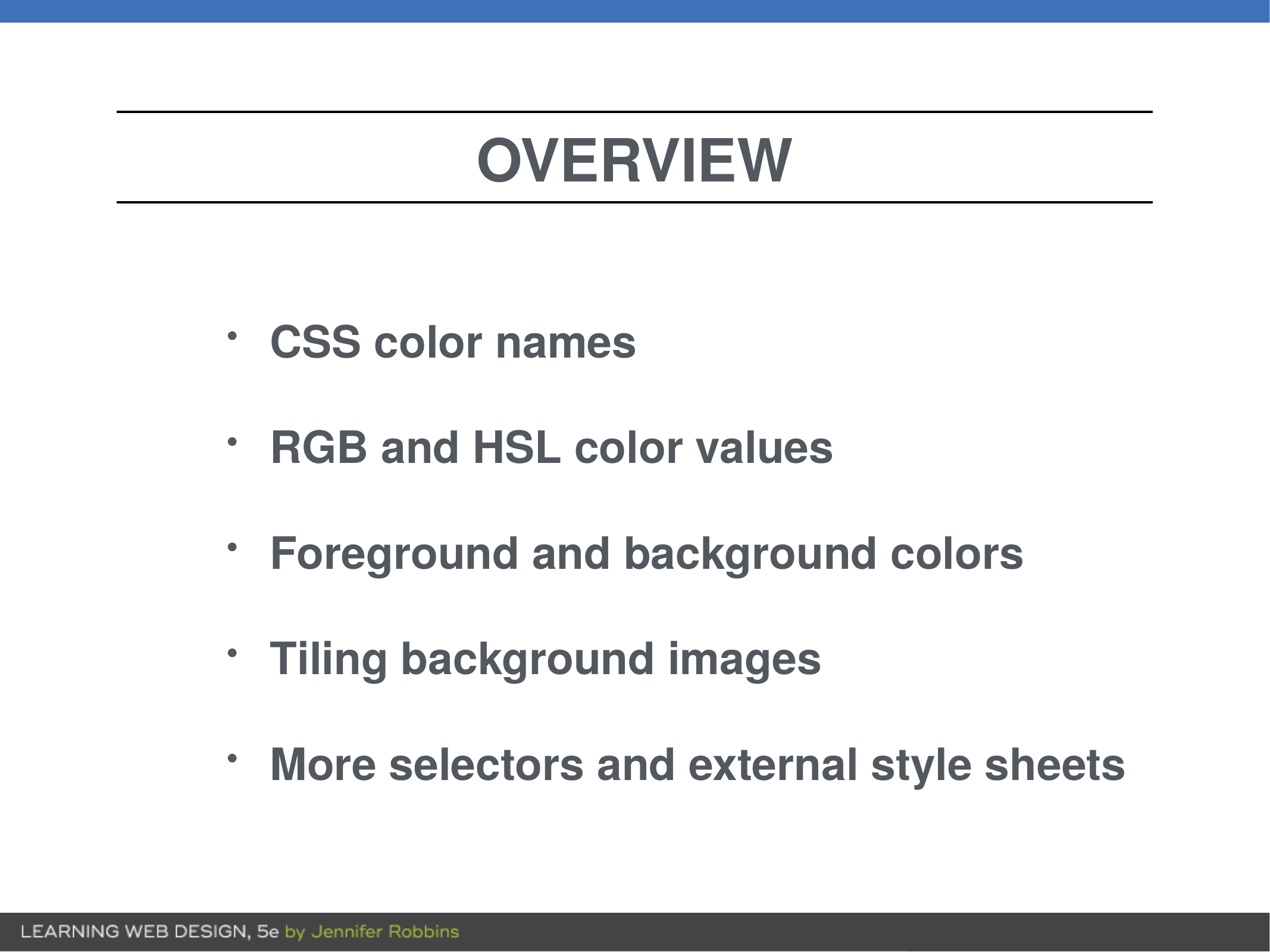

CSS color names
RGB and HSL color values
Foreground and background colors
Tiling background images
More selectors and external style sheets